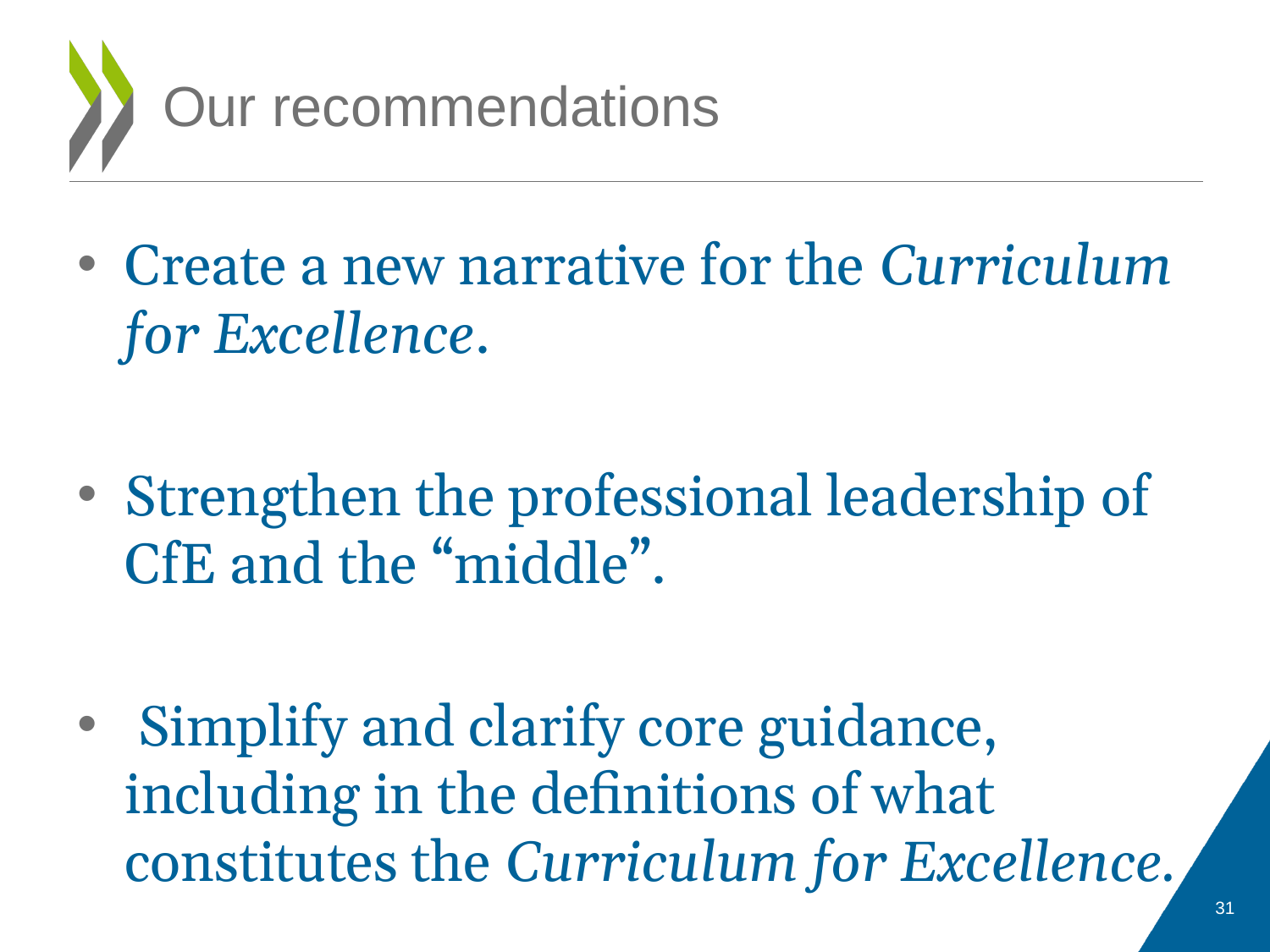

# Our recommendations
Create a new narrative for the Curriculum for Excellence.

Strengthen the professional leadership of CfE and the “middle”.

 Simplify and clarify core guidance, including in the definitions of what constitutes the Curriculum for Excellence.

31